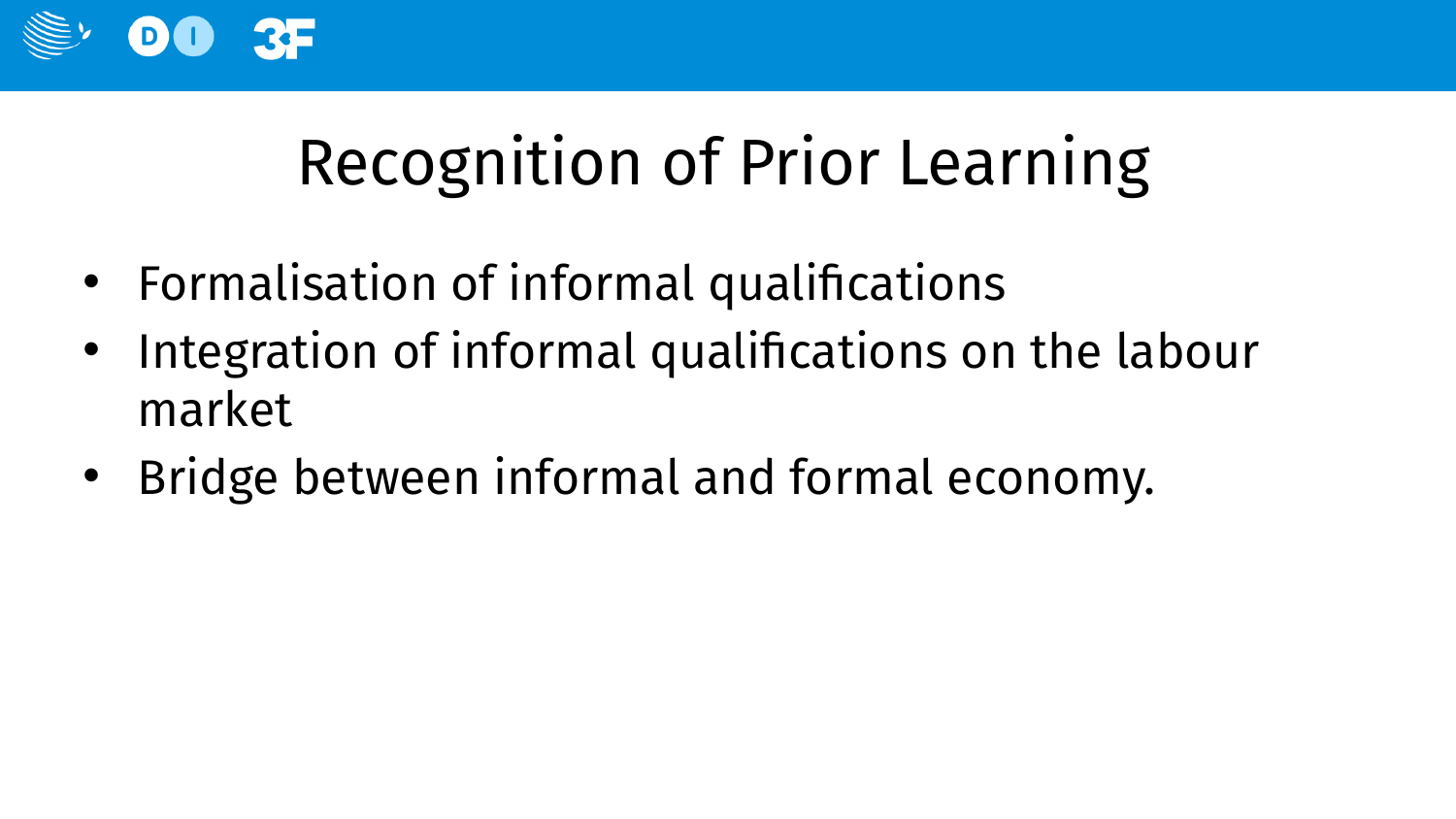

# Recognition of Prior Learning
Formalisation of informal qualifications
Integration of informal qualifications on the labour market
Bridge between informal and formal economy.